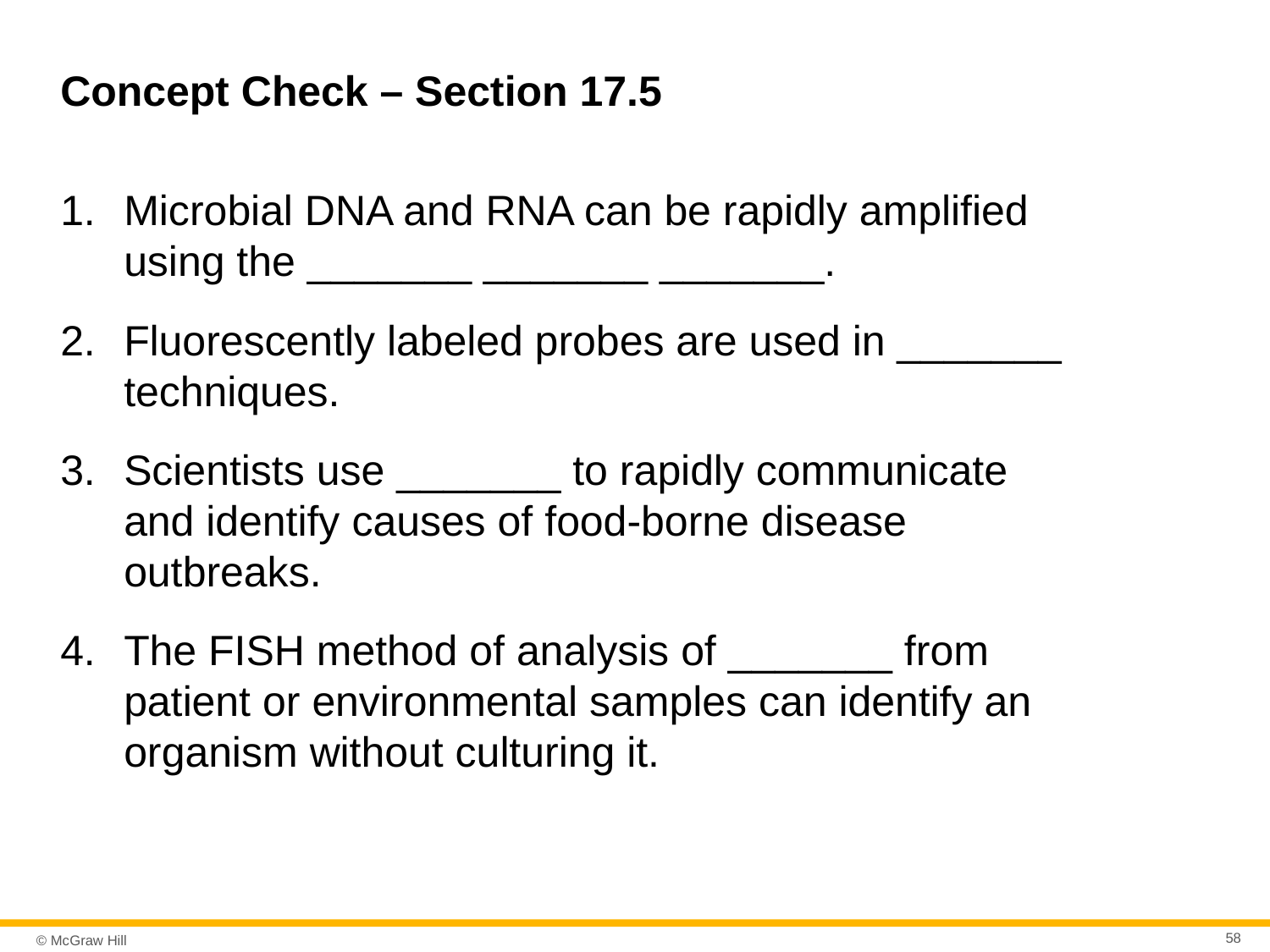

# Concept Check – Section 17.5
Microbial DNA and RNA can be rapidly amplified using the _______ _______ _______.
Fluorescently labeled probes are used in _______ techniques.
Scientists use _______ to rapidly communicate and identify causes of food-borne disease outbreaks.
The FISH method of analysis of _______ from patient or environmental samples can identify an organism without culturing it.